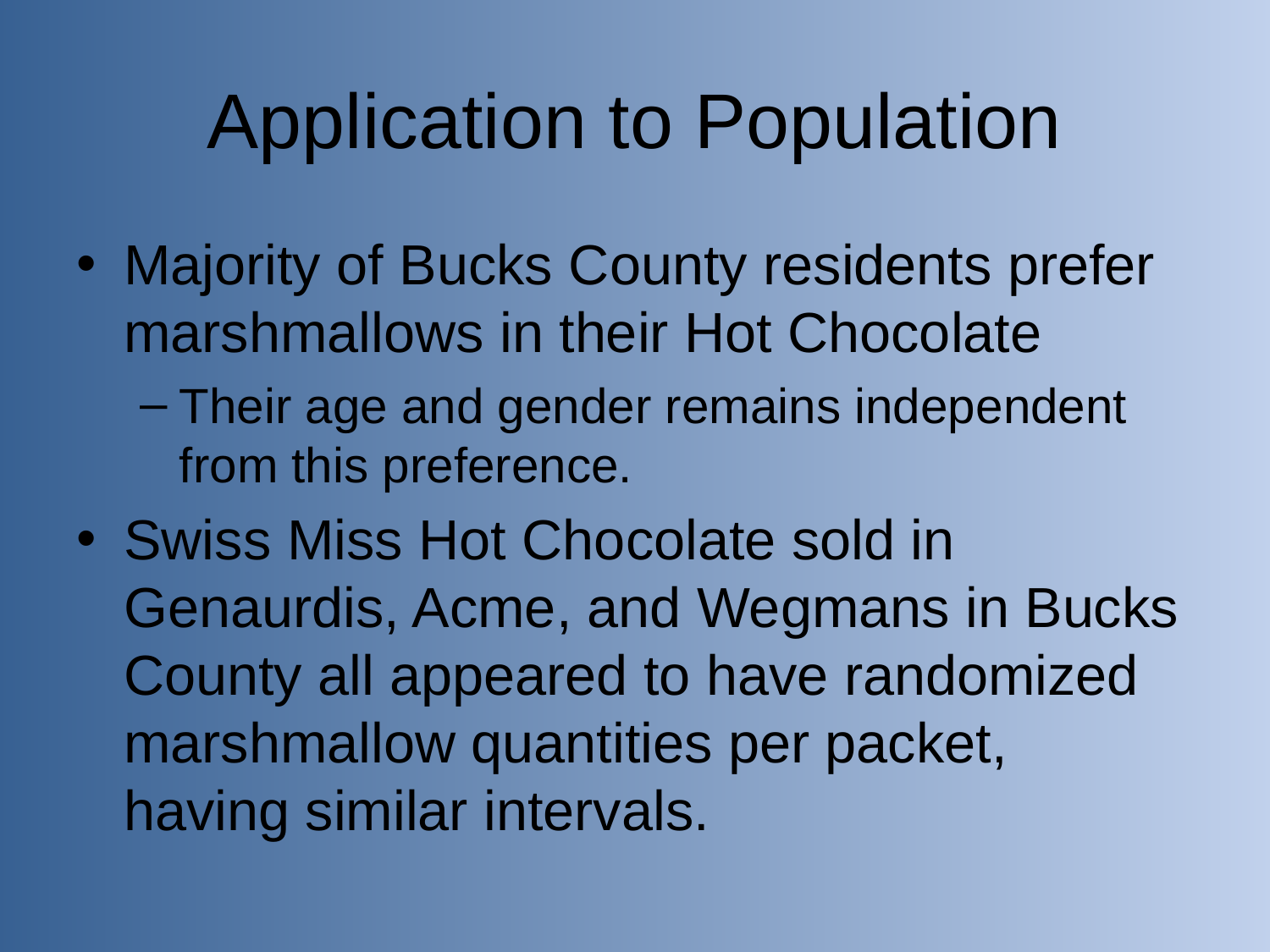

# Application to Population
Majority of Bucks County residents prefer marshmallows in their Hot Chocolate
Their age and gender remains independent from this preference.
Swiss Miss Hot Chocolate sold in Genaurdis, Acme, and Wegmans in Bucks County all appeared to have randomized marshmallow quantities per packet,  having similar intervals.